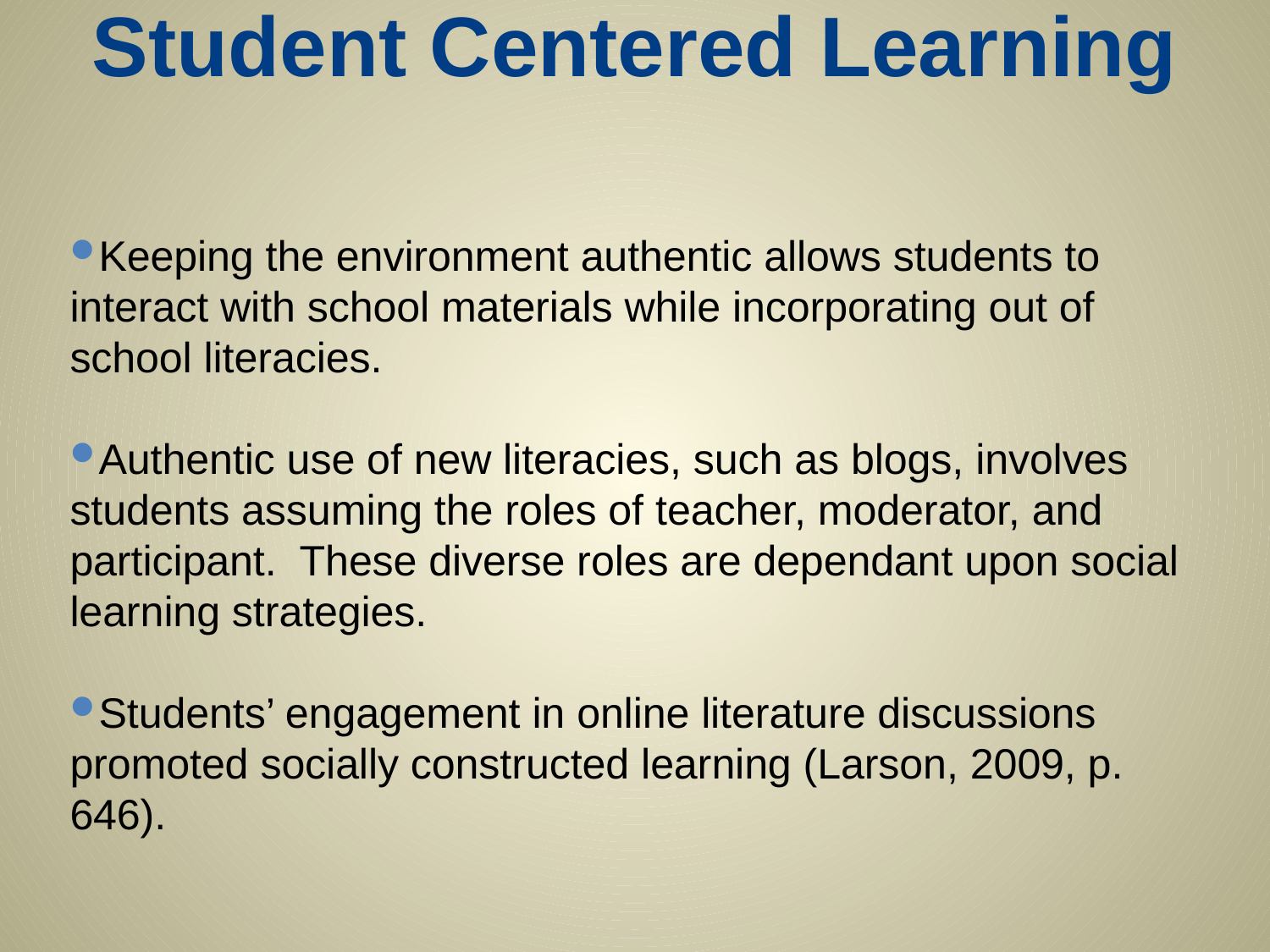

# Student Centered Learning
Keeping the environment authentic allows students to interact with school materials while incorporating out of school literacies.

Authentic use of new literacies, such as blogs, involves students assuming the roles of teacher, moderator, and participant.  These diverse roles are dependant upon social learning strategies.

Students’ engagement in online literature discussions promoted socially constructed learning (Larson, 2009, p. 646).